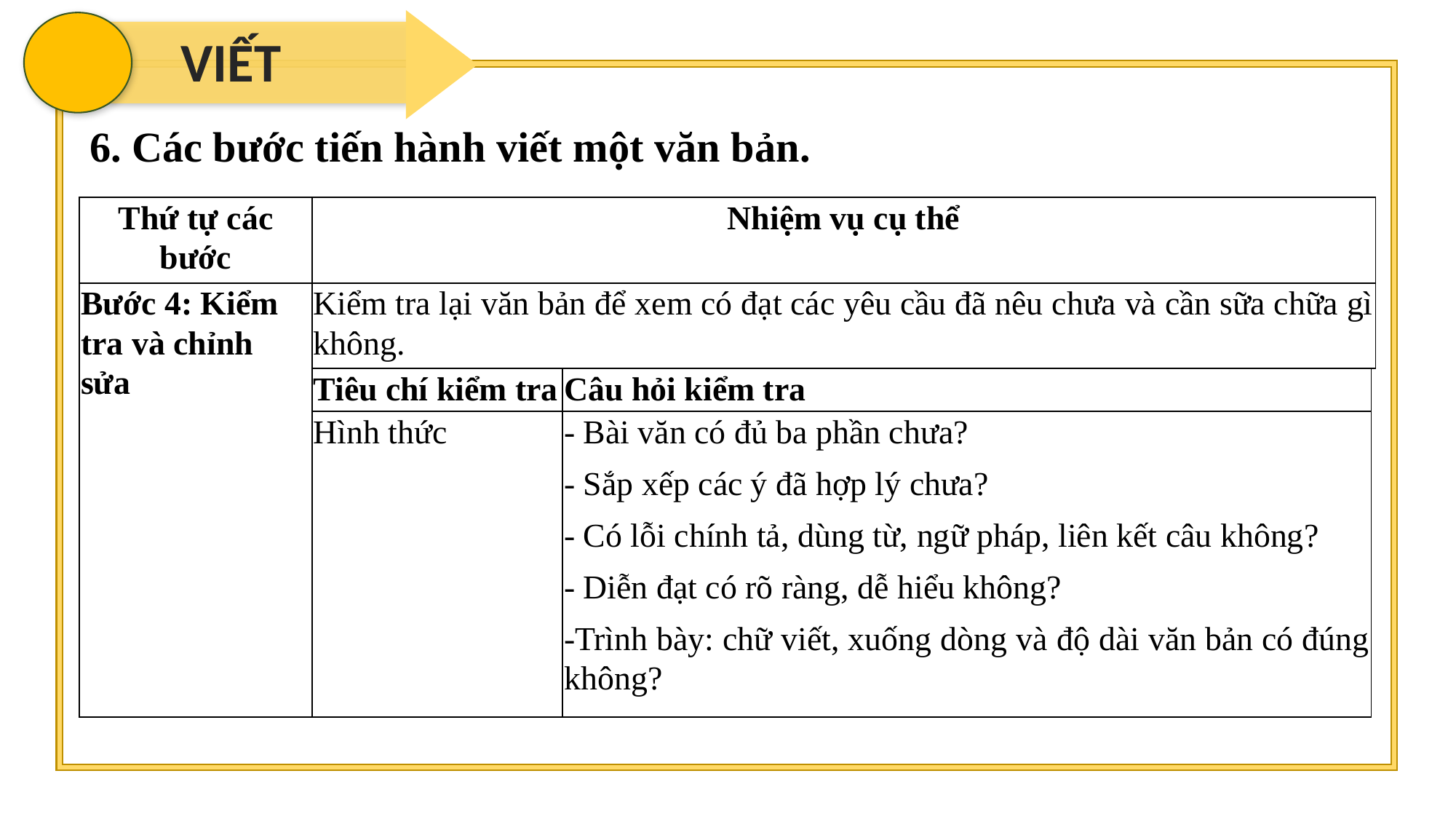

VIẾT

6. Các bước tiến hành viết một văn bản.
| Thứ tự các bước | Nhiệm vụ cụ thể |  |  |
| --- | --- | --- | --- |
| Bước 4: Kiểm tra và chỉnh sửa | Kiểm tra lại văn bản để xem có đạt các yêu cầu đã nêu chưa và cần sữa chữa gì không. |  |  |
|  | Tiêu chí kiểm tra | Câu hỏi kiểm tra |  |
|  | Hình thức | - Bài văn có đủ ba phần chưa? - Sắp xếp các ý đã hợp lý chưa? - Có lỗi chính tả, dùng từ, ngữ pháp, liên kết câu không? - Diễn đạt có rõ ràng, dễ hiểu không? -Trình bày: chữ viết, xuống dòng và độ dài văn bản có đúng không? |  |